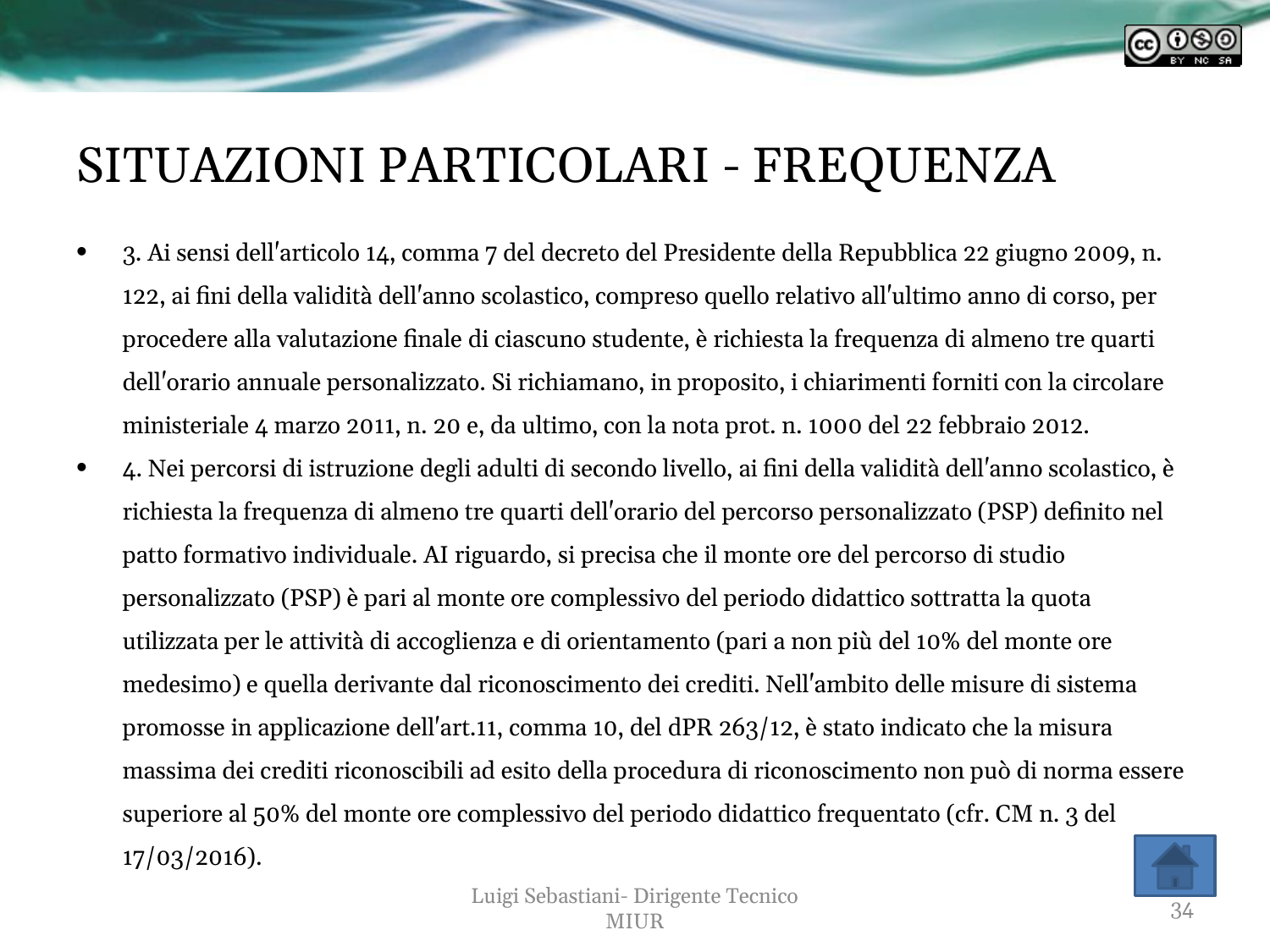

# SITUAZIONI PARTICOLARI - FREQUENZA
3. Ai sensi dell'articolo 14, comma 7 del decreto del Presidente della Repubblica 22 giugno 2009, n. 122, ai fini della validità dell'anno scolastico, compreso quello relativo all'ultimo anno di corso, per procedere alla valutazione finale di ciascuno studente, è richiesta la frequenza di almeno tre quarti dell'orario annuale personalizzato. Si richiamano, in proposito, i chiarimenti forniti con la circolare ministeriale 4 marzo 2011, n. 20 e, da ultimo, con la nota prot. n. 1000 del 22 febbraio 2012.
4. Nei percorsi di istruzione degli adulti di secondo livello, ai fini della validità dell'anno scolastico, è richiesta la frequenza di almeno tre quarti dell'orario del percorso personalizzato (PSP) definito nel patto formativo individuale. AI riguardo, si precisa che il monte ore del percorso di studio personalizzato (PSP) è pari al monte ore complessivo del periodo didattico sottratta la quota utilizzata per le attività di accoglienza e di orientamento (pari a non più del 10% del monte ore medesimo) e quella derivante dal riconoscimento dei crediti. Nell'ambito delle misure di sistema promosse in applicazione dell'art.11, comma 10, del dPR 263/12, è stato indicato che la misura massima dei crediti riconoscibili ad esito della procedura di riconoscimento non può di norma essere superiore al 50% del monte ore complessivo del periodo didattico frequentato (cfr. CM n. 3 del 17/03/2016).

Luigi Sebastiani- Dirigente Tecnico MIUR
34